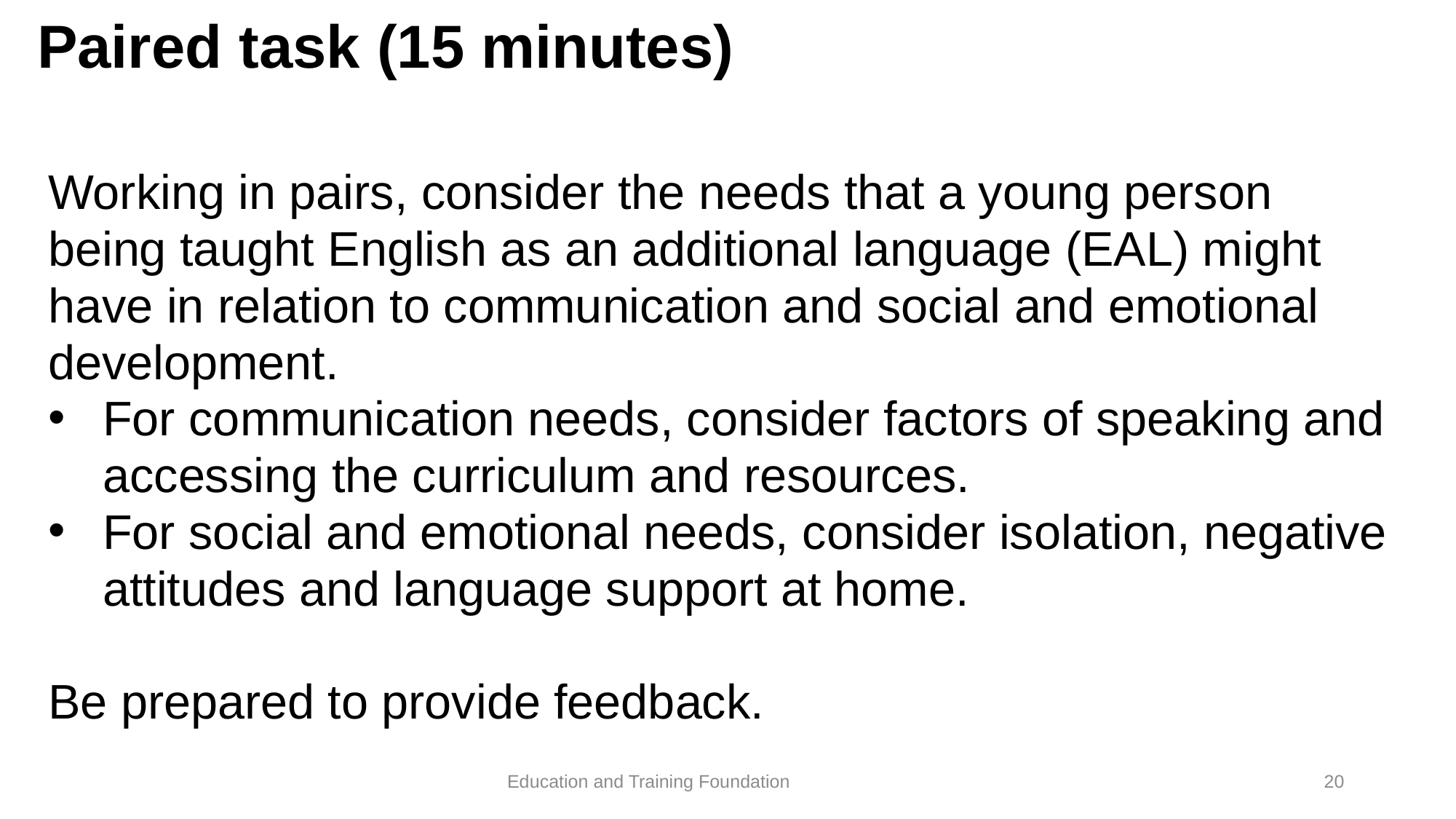

# Paired task (15 minutes)
Working in pairs, consider the needs that a young person being taught English as an additional language (EAL) might have in relation to communication and social and emotional development.
For communication needs, consider factors of speaking and accessing the curriculum and resources.
For social and emotional needs, consider isolation, negative attitudes and language support at home.

Be prepared to provide feedback.
20
Education and Training Foundation